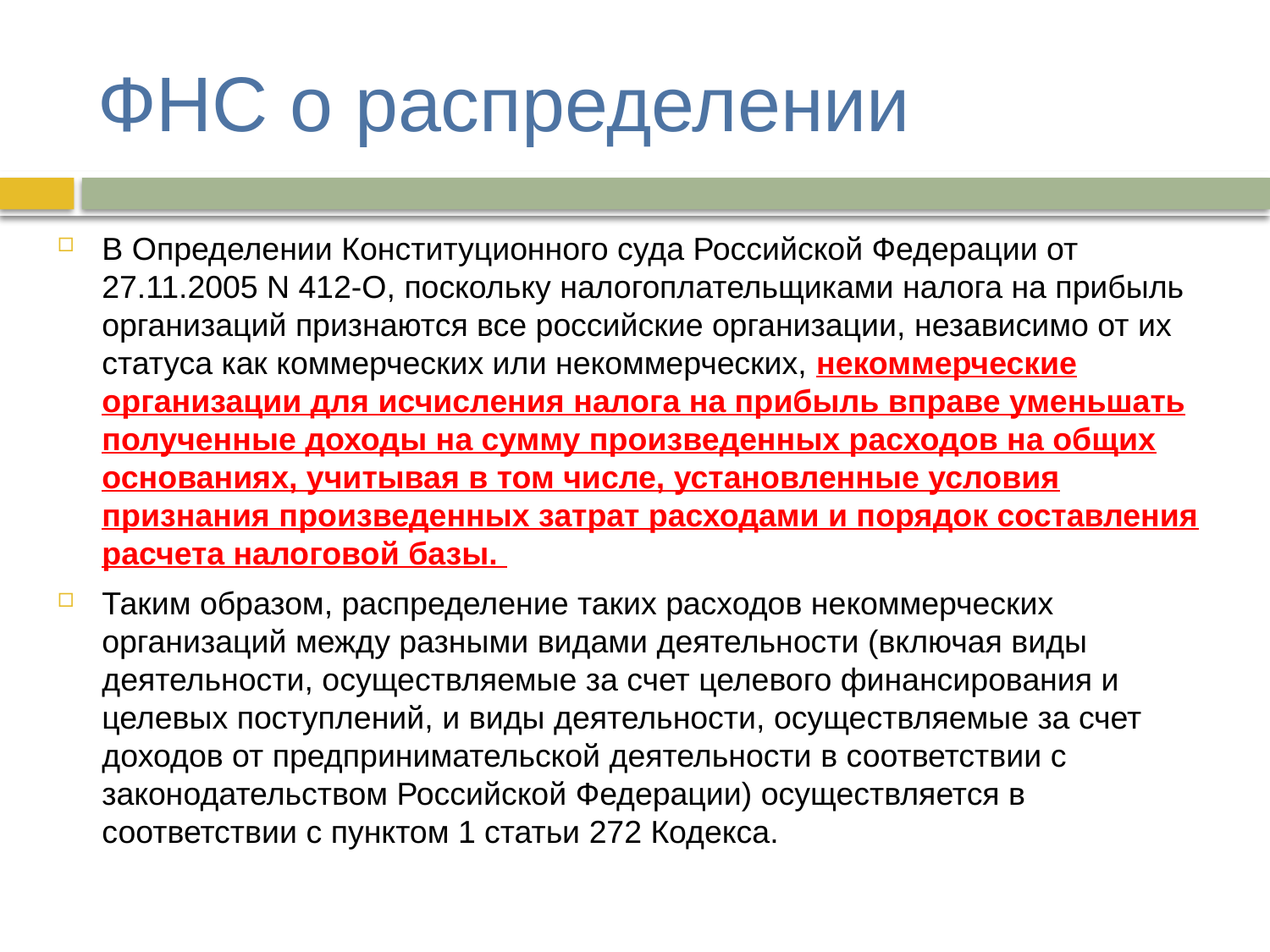

# ФНС о распределении
В Определении Конституционного суда Российской Федерации от 27.11.2005 N 412-О, поскольку налогоплательщиками налога на прибыль организаций признаются все российские организации, независимо от их статуса как коммерческих или некоммерческих, некоммерческие организации для исчисления налога на прибыль вправе уменьшать полученные доходы на сумму произведенных расходов на общих основаниях, учитывая в том числе, установленные условия признания произведенных затрат расходами и порядок составления расчета налоговой базы.
Таким образом, распределение таких расходов некоммерческих организаций между разными видами деятельности (включая виды деятельности, осуществляемые за счет целевого финансирования и целевых поступлений, и виды деятельности, осуществляемые за счет доходов от предпринимательской деятельности в соответствии с законодательством Российской Федерации) осуществляется в соответствии с пунктом 1 статьи 272 Кодекса.